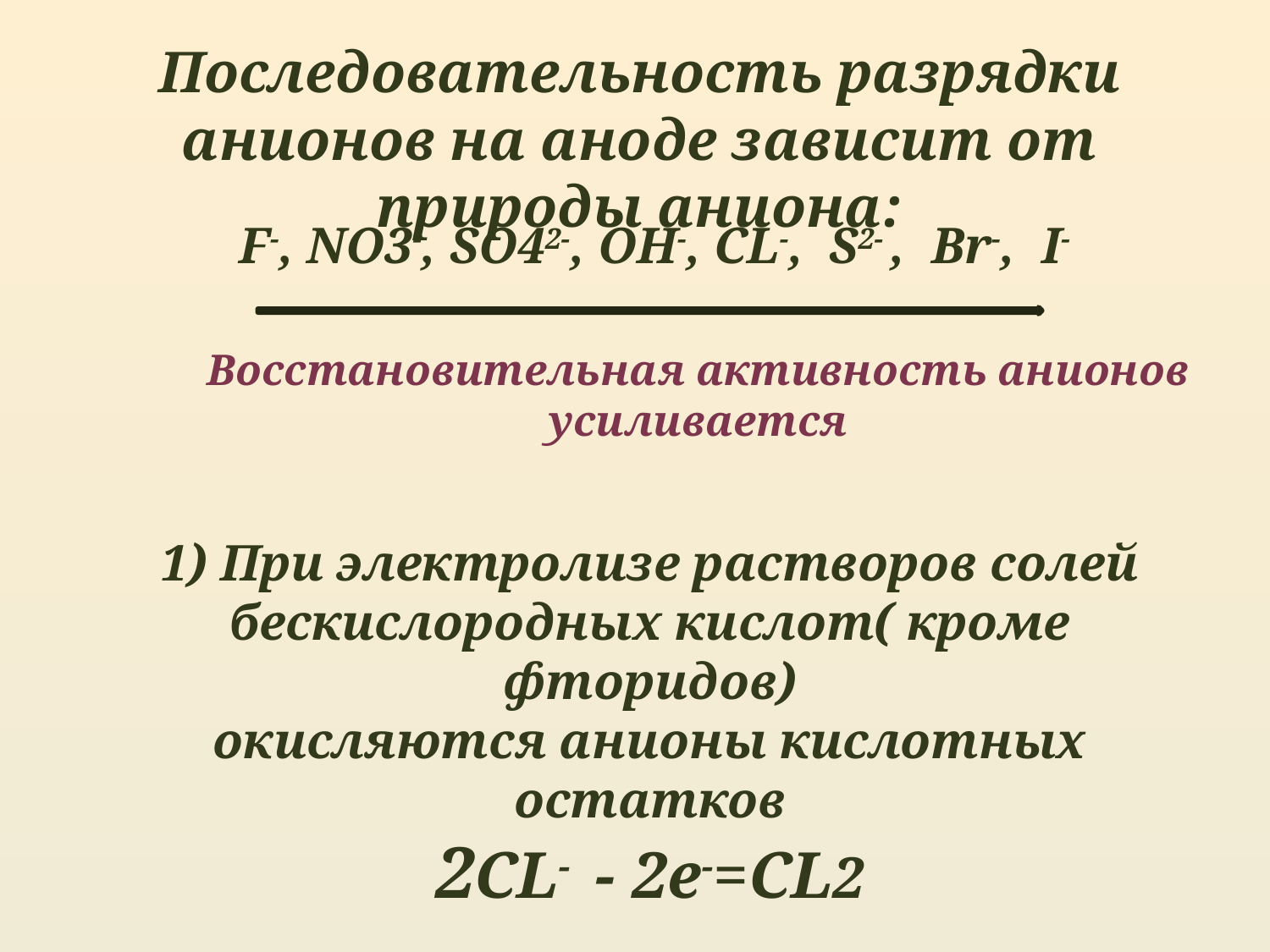

Последовательность разрядки анионов на аноде зависит от природы аниона:

F-, NO3-, SO42-, OH-, CL-,  S2- ,  Br-,  I-

Восстановительная активность анионов усиливается
1) При электролизе растворов солей бескислородных кислот( кроме фторидов)
окисляются анионы кислотных остатков
2CL-  - 2e-=CL2